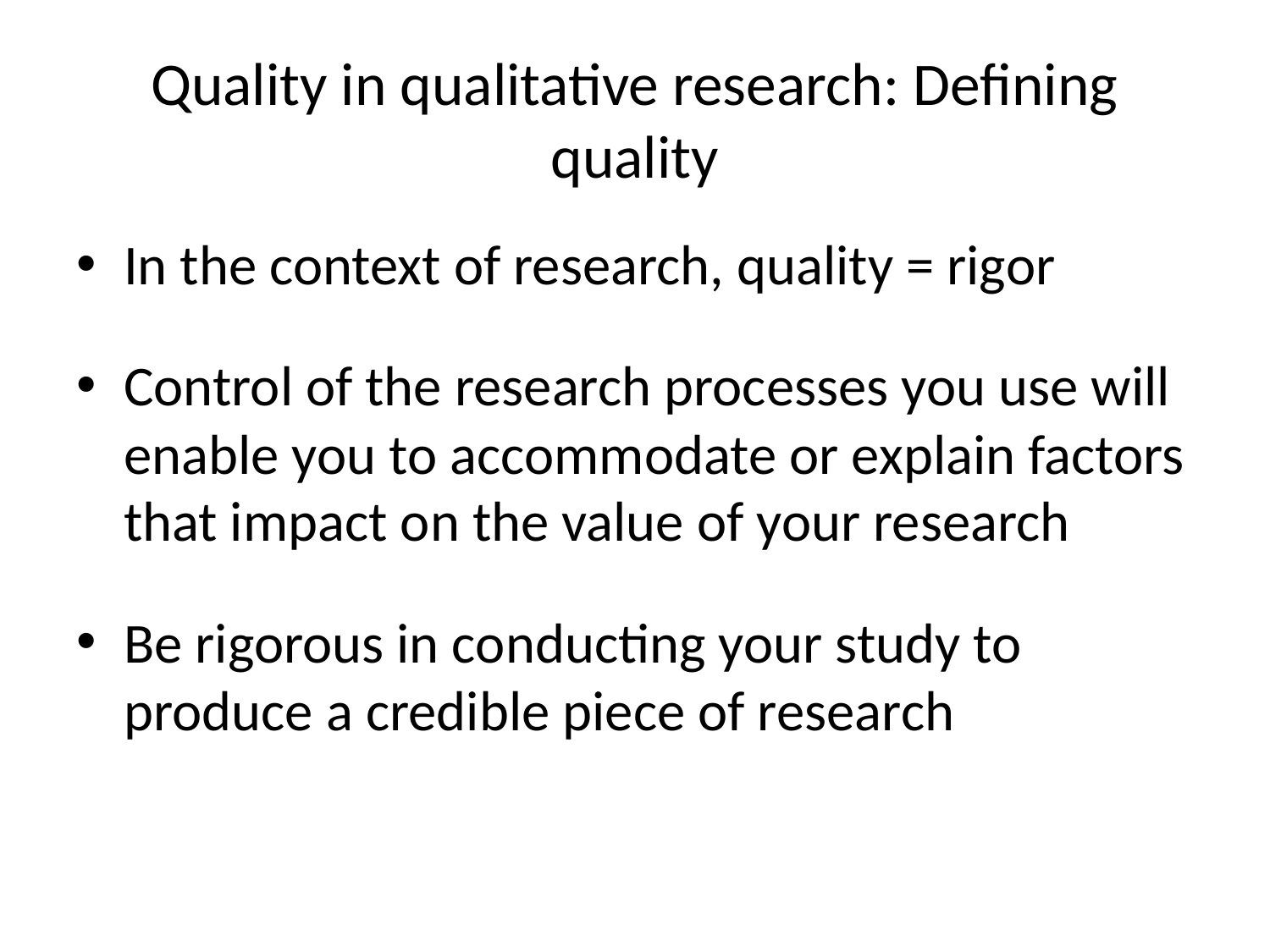

# Quality in qualitative research: Defining quality
In the context of research, quality = rigor
Control of the research processes you use will enable you to accommodate or explain factors that impact on the value of your research
Be rigorous in conducting your study to produce a credible piece of research